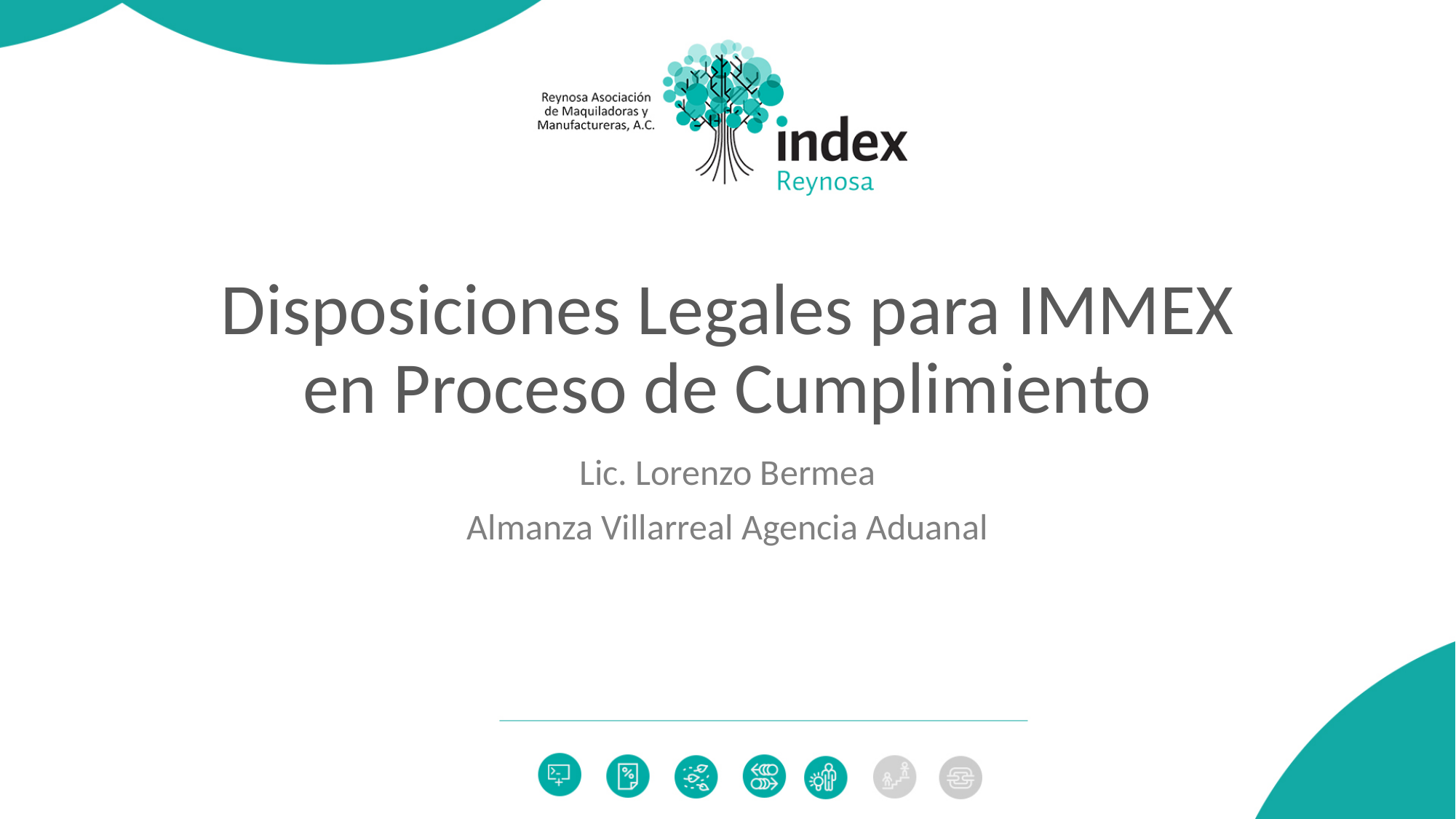

# Disposiciones Legales para IMMEX en Proceso de Cumplimiento
Lic. Lorenzo Bermea
Almanza Villarreal Agencia Aduanal